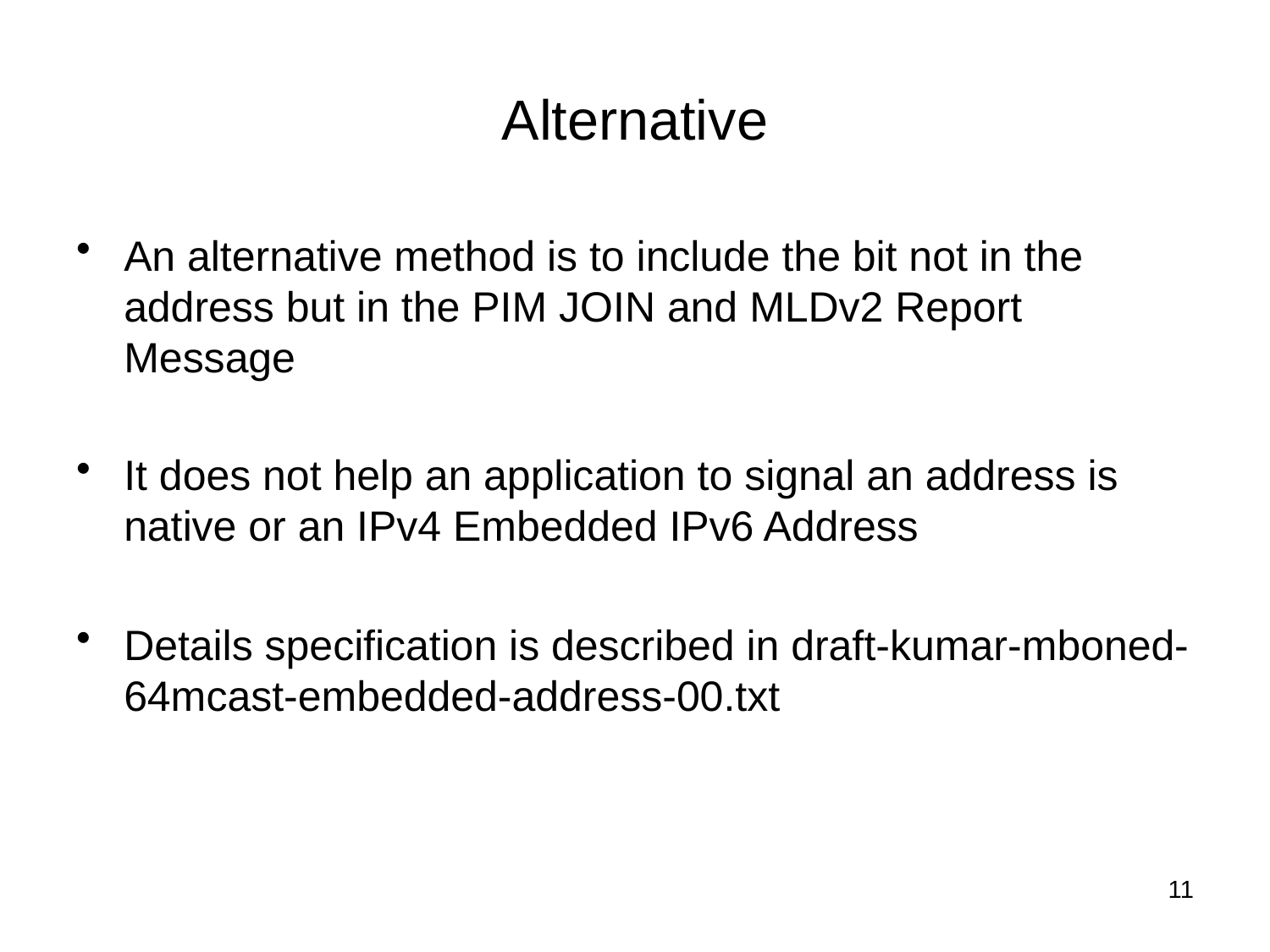

# Alternative
An alternative method is to include the bit not in the address but in the PIM JOIN and MLDv2 Report Message

It does not help an application to signal an address is native or an IPv4 Embedded IPv6 Address

Details specification is described in draft-kumar-mboned-64mcast-embedded-address-00.txt

11